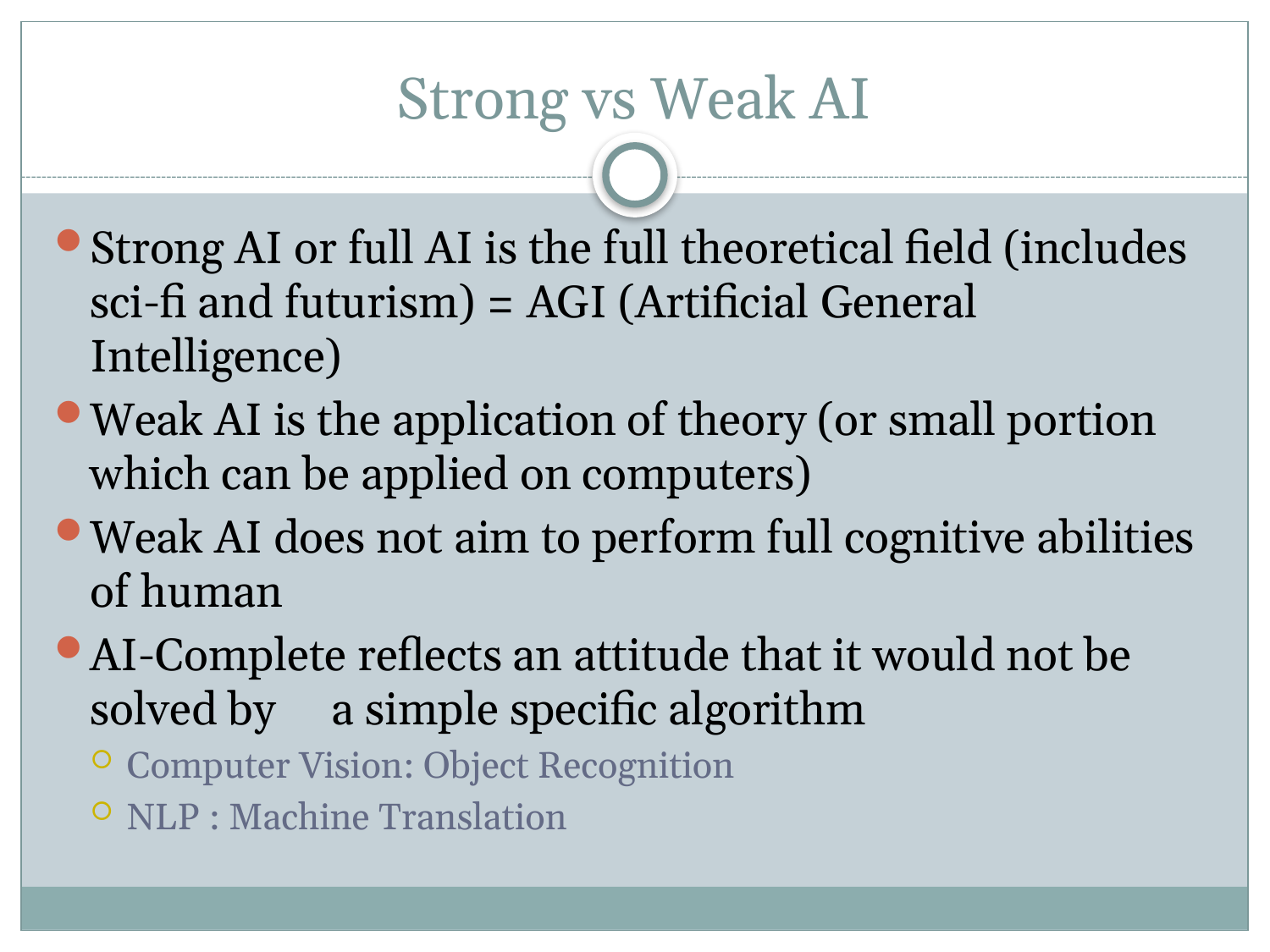

# Strong vs Weak AI
Strong AI or full AI is the full theoretical field (includes sci-fi and futurism) = AGI (Artificial General Intelligence)
Weak AI is the application of theory (or small portion which can be applied on computers)
Weak AI does not aim to perform full cognitive abilities of human
AI-Complete reflects an attitude that it would not be solved by 	a simple specific algorithm
Computer Vision: Object Recognition
NLP : Machine Translation